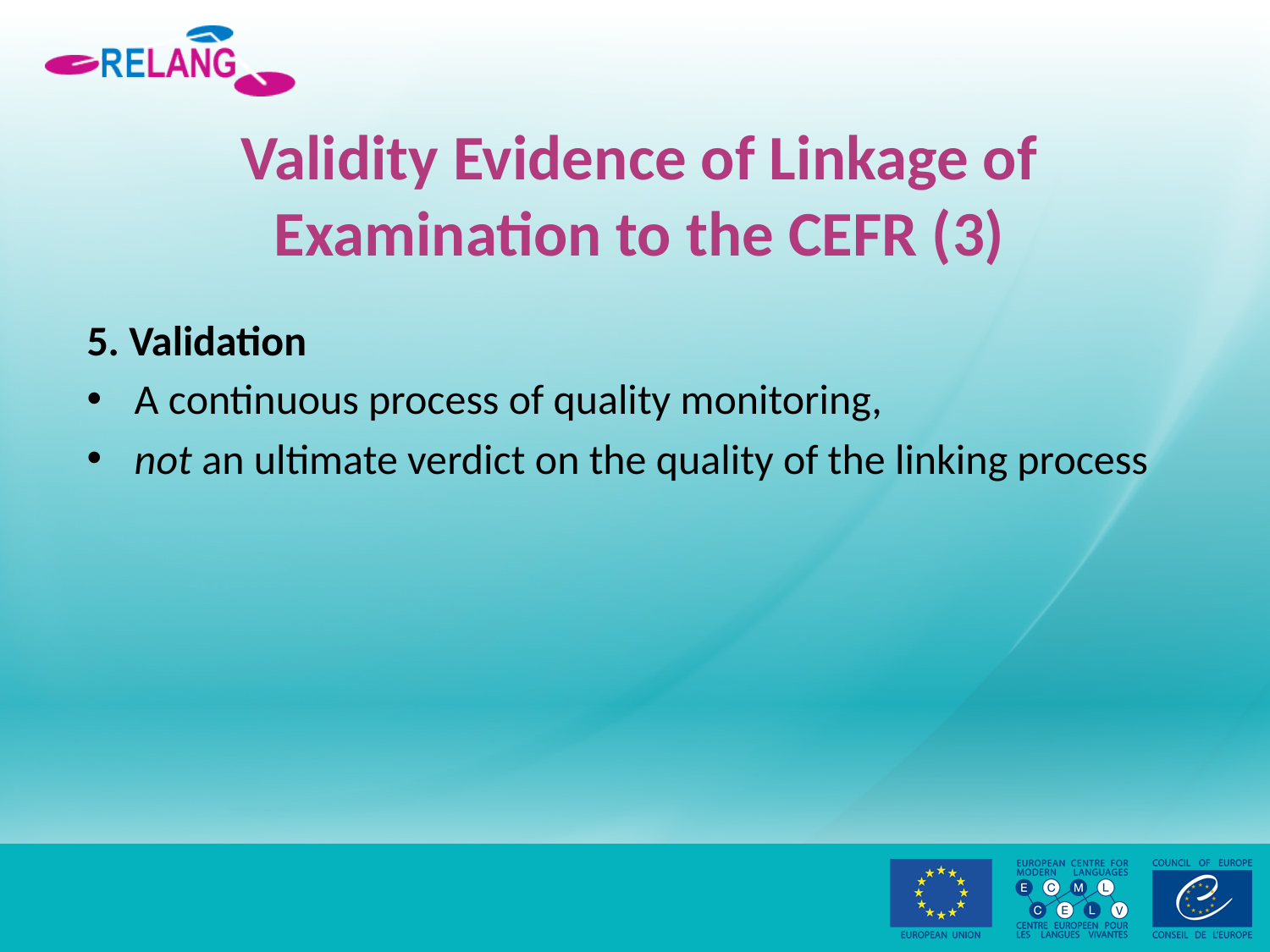

# Validity Evidence of Linkage of Examination to the CEFR (3)
5. Validation
A continuous process of quality monitoring,
not an ultimate verdict on the quality of the linking process